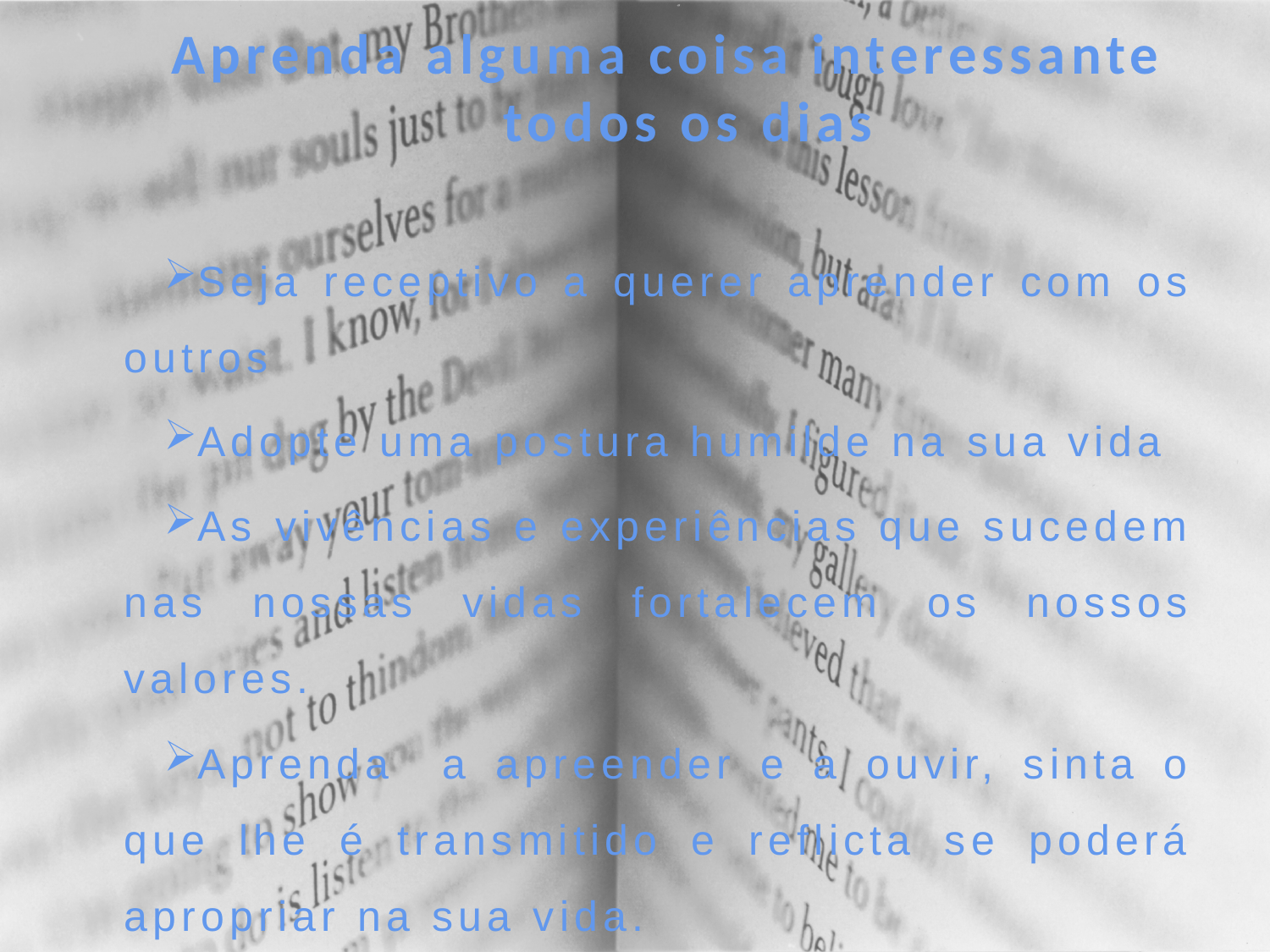

# Aprenda alguma coisa interessante todos os dias
Seja receptivo a querer aprender com os outros
Adopte uma postura humilde na sua vida
As vivências e experiências que sucedem nas nossas vidas fortalecem os nossos valores.
Aprenda  a apreender e a ouvir, sinta o que lhe é transmitido e reflicta se poderá apropriar na sua vida.